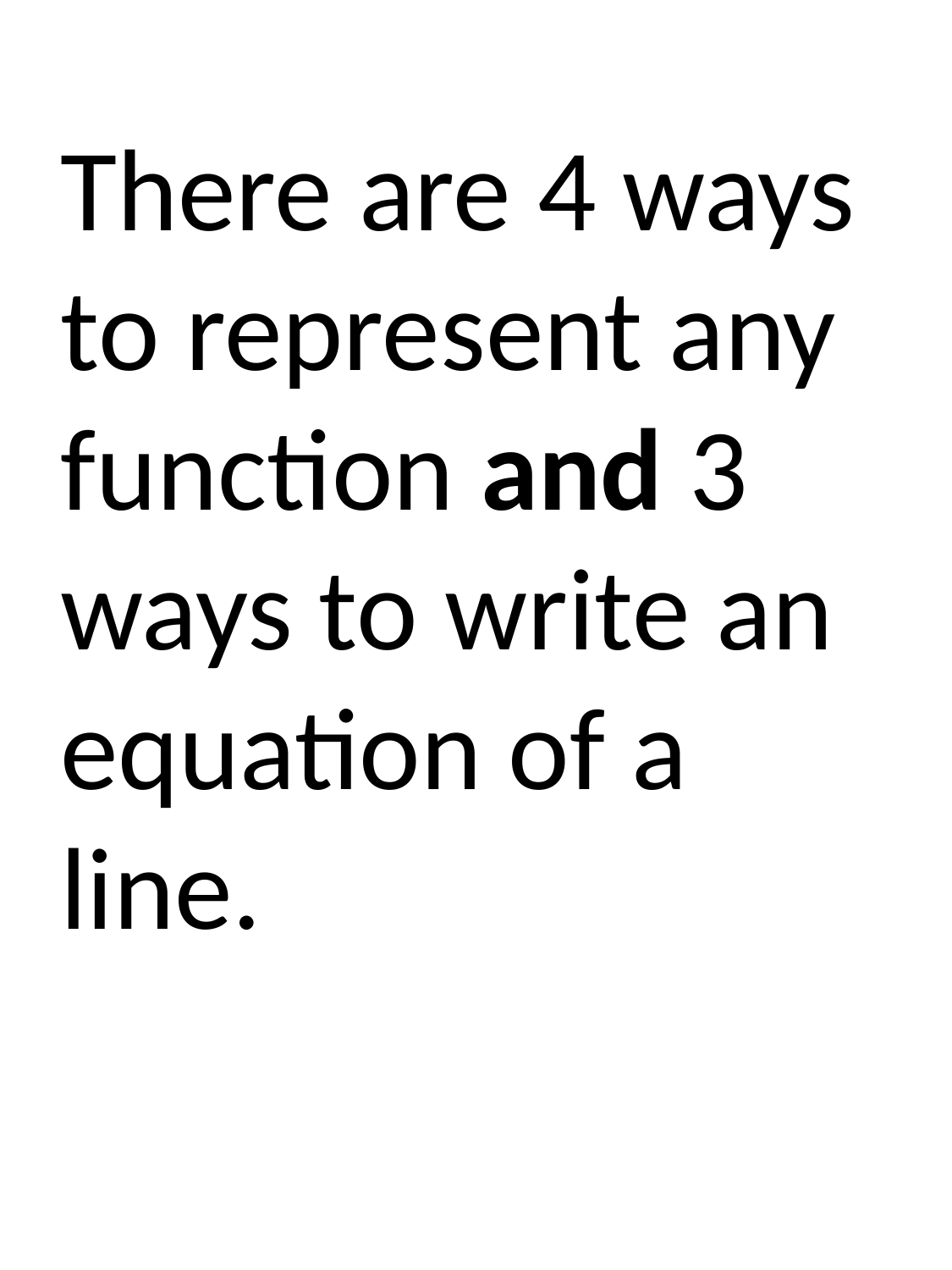

# There are 4 ways to represent any function and 3 ways to write an equation of a line.